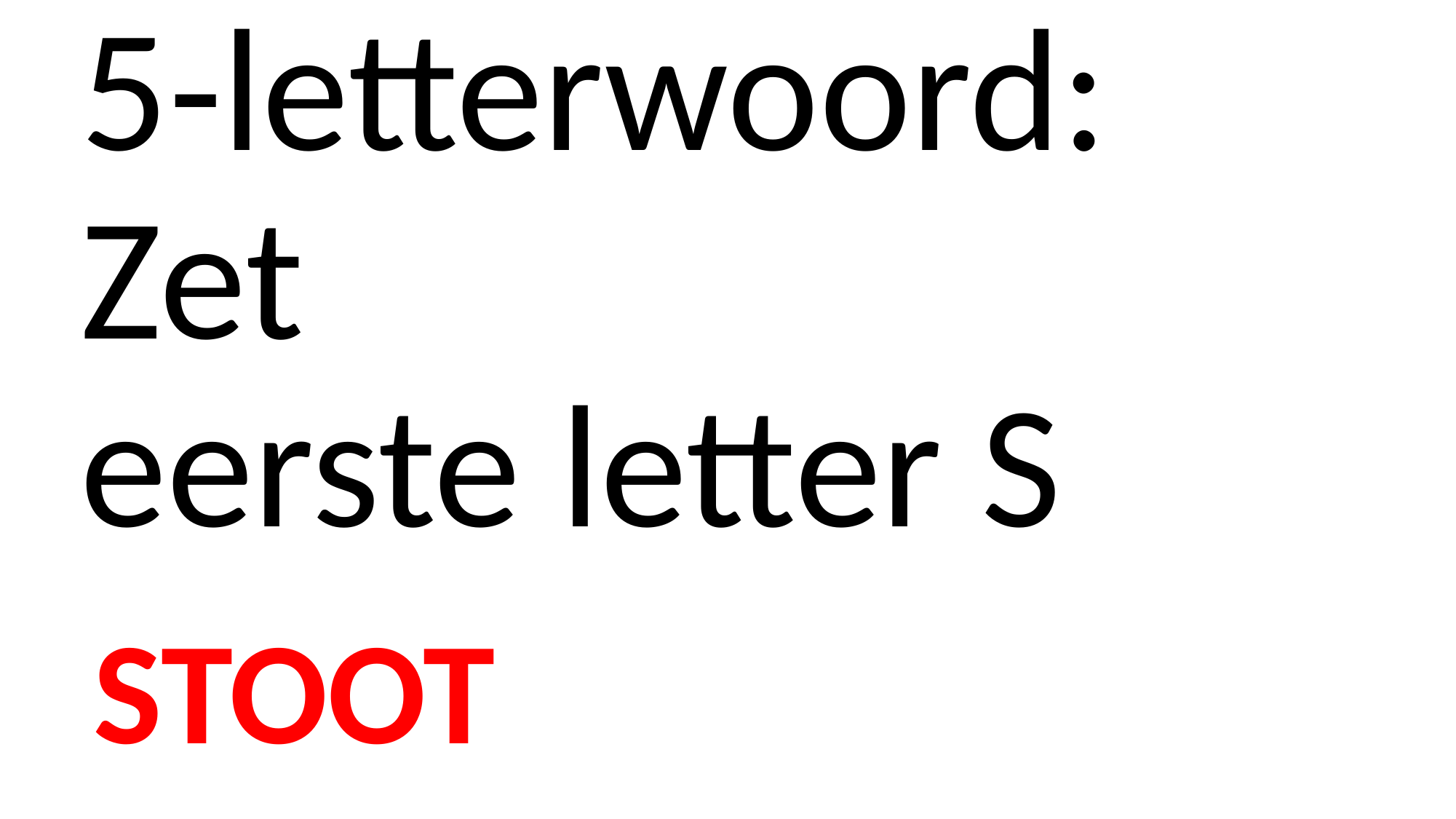

# 5-letterwoord: Zet eerste letter S
STOOT